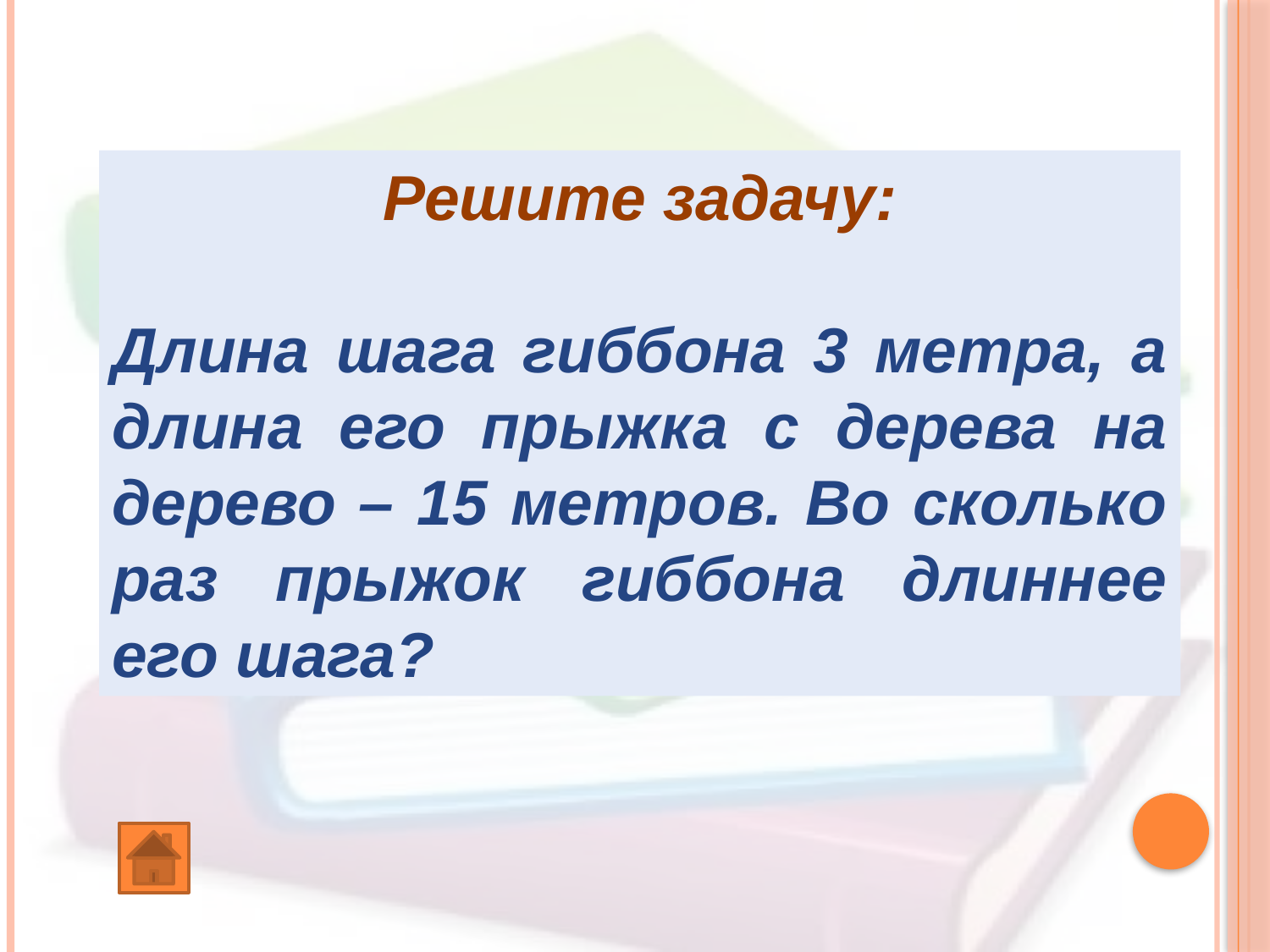

Решите задачу:

Длина шага гиббона 3 метра, а длина его прыжка с дерева на дерево – 15 метров. Во сколько раз прыжок гиббона длиннее его шага?